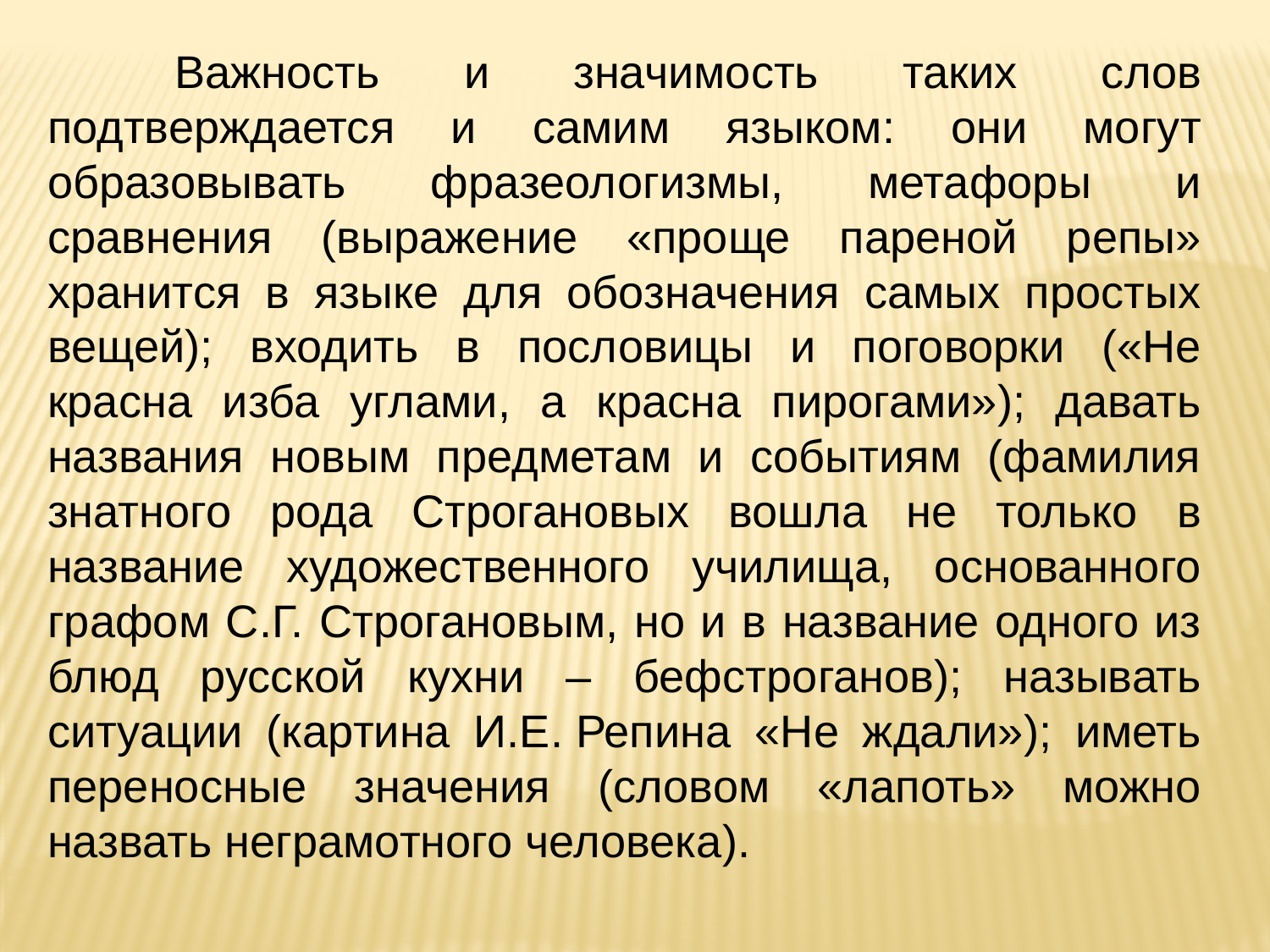

Важность и значимость таких слов подтверждается и самим языком: они могут образовывать фразеологизмы, метафоры и сравнения (выражение «проще пареной репы» хранится в языке для обозначения самых простых вещей); входить в пословицы и поговорки («Не красна изба углами, а красна пирогами»); давать названия новым предметам и событиям (фамилия знатного рода Строгановых вошла не только в название художественного училища, основанного графом С.Г. Строгановым, но и в название одного из блюд русской кухни – бефстроганов); называть ситуации (картина И.Е. Репина «Не ждали»); иметь переносные значения (словом «лапоть» можно назвать неграмотного человека).